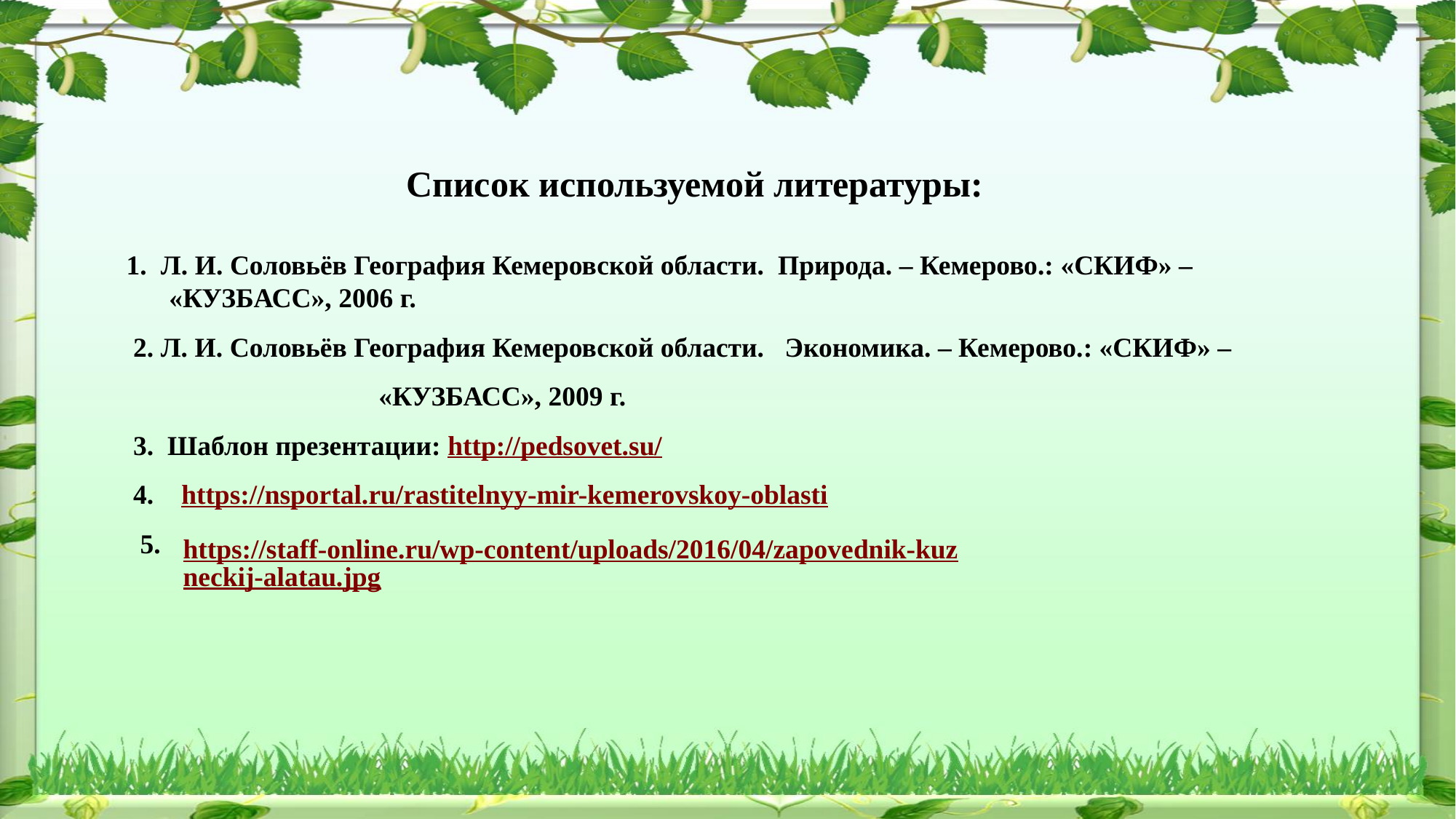

Список используемой литературы:

1.  Л. И. Соловьёв География Кемеровской области.  Природа. – Кемерово.: «СКИФ» – «КУЗБАСС», 2006 г.
 2. Л. И. Соловьёв География Кемеровской области.   Экономика. – Кемерово.: «СКИФ» –                                     «КУЗБАСС», 2009 г.
 3.  Шаблон презентации: http://pedsovet.su/
 4.    https://nsportal.ru/rastitelnyy-mir-kemerovskoy-oblasti
  5.
https://staff-online.ru/wp-content/uploads/2016/04/zapovednik-kuzneckij-alatau.jpg